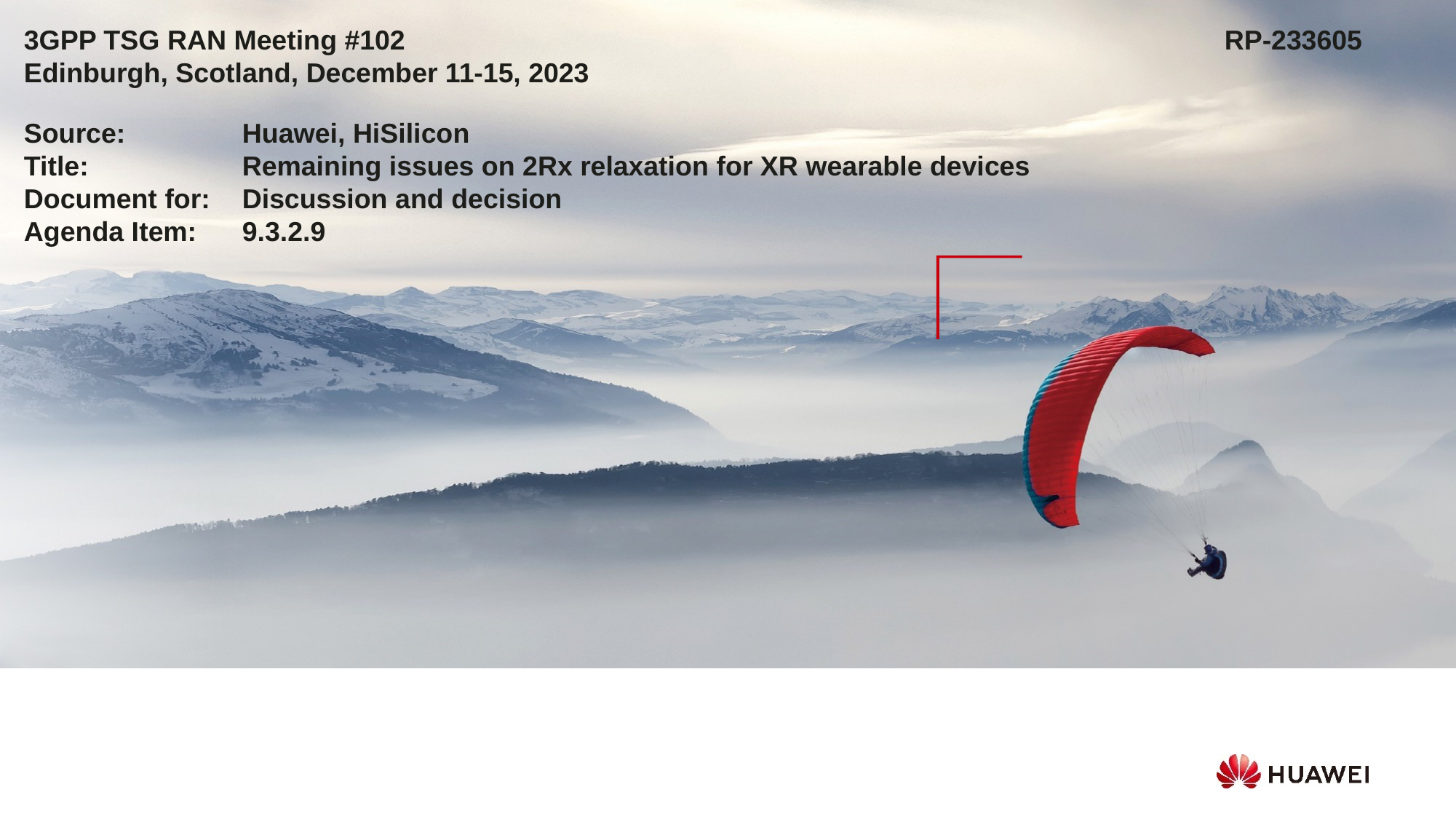

3GPP TSG RAN Meeting #102								RP-233605
Edinburgh, Scotland, December 11-15, 2023
Source:		Huawei, HiSilicon
Title:		Remaining issues on 2Rx relaxation for XR wearable devices
Document for:	Discussion and decision
Agenda Item:	9.3.2.9